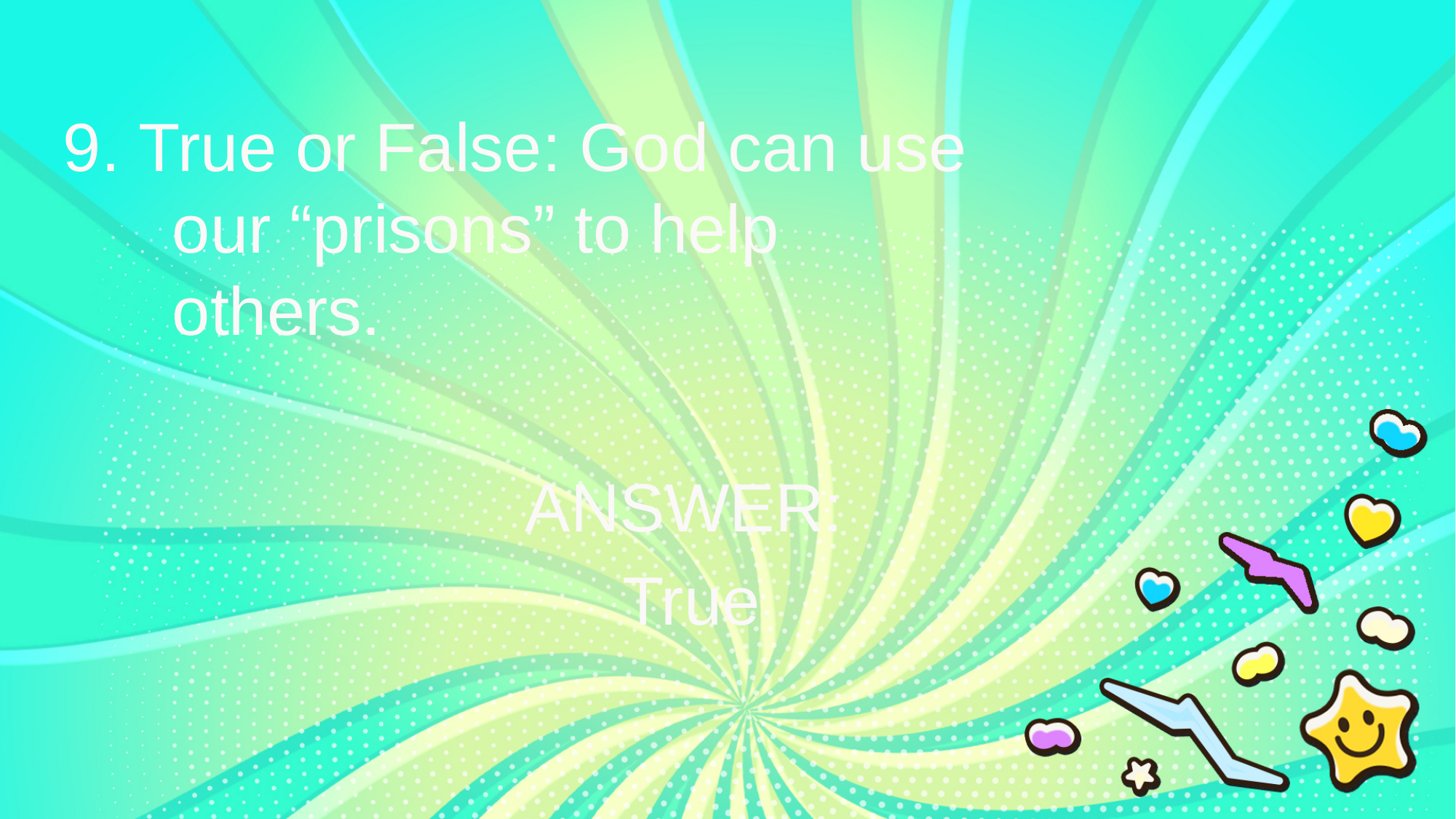

9. True or False: God can use
	our “prisons” to help
	others.
ANSWER:
True